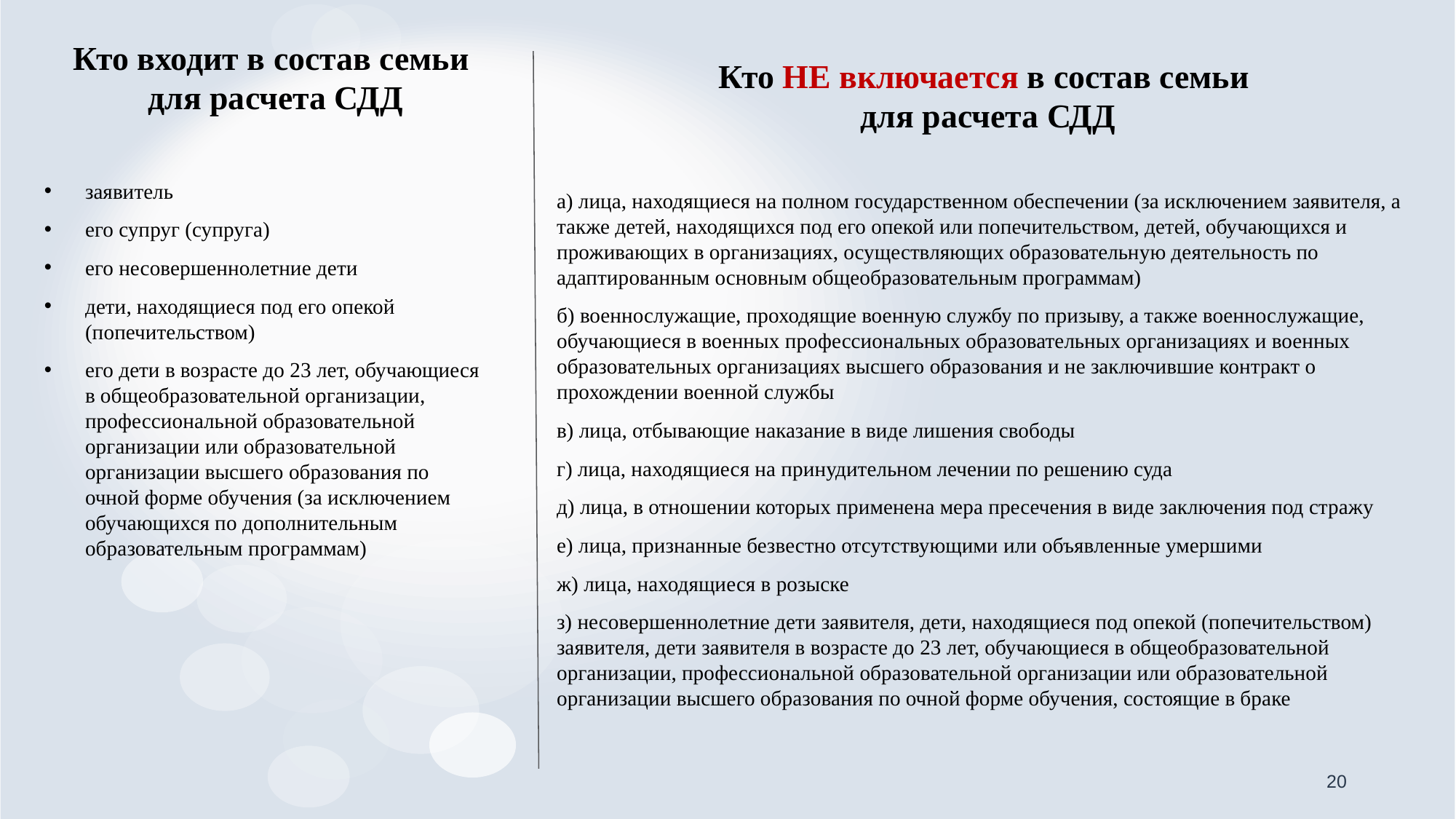

# Кто входит в состав семьи для расчета СДД
Кто НЕ включается в состав семьи
для расчета СДД
заявитель
его супруг (супруга)
его несовершеннолетние дети
дети, находящиеся под его опекой (попечительством)
его дети в возрасте до 23 лет, обучающиеся в общеобразовательной организации, профессиональной образовательной организации или образовательной организации высшего образования по очной форме обучения (за исключением обучающихся по дополнительным образовательным программам)
а) лица, находящиеся на полном государственном обеспечении (за исключением заявителя, а также детей, находящихся под его опекой или попечительством, детей, обучающихся и проживающих в организациях, осуществляющих образовательную деятельность по адаптированным основным общеобразовательным программам)
б) военнослужащие, проходящие военную службу по призыву, а также военнослужащие, обучающиеся в военных профессиональных образовательных организациях и военных образовательных организациях высшего образования и не заключившие контракт о прохождении военной службы
в) лица, отбывающие наказание в виде лишения свободы
г) лица, находящиеся на принудительном лечении по решению суда
д) лица, в отношении которых применена мера пресечения в виде заключения под стражу
е) лица, признанные безвестно отсутствующими или объявленные умершими
ж) лица, находящиеся в розыске
з) несовершеннолетние дети заявителя, дети, находящиеся под опекой (попечительством) заявителя, дети заявителя в возрасте до 23 лет, обучающиеся в общеобразовательной организации, профессиональной образовательной организации или образовательной организации высшего образования по очной форме обучения, состоящие в браке
20